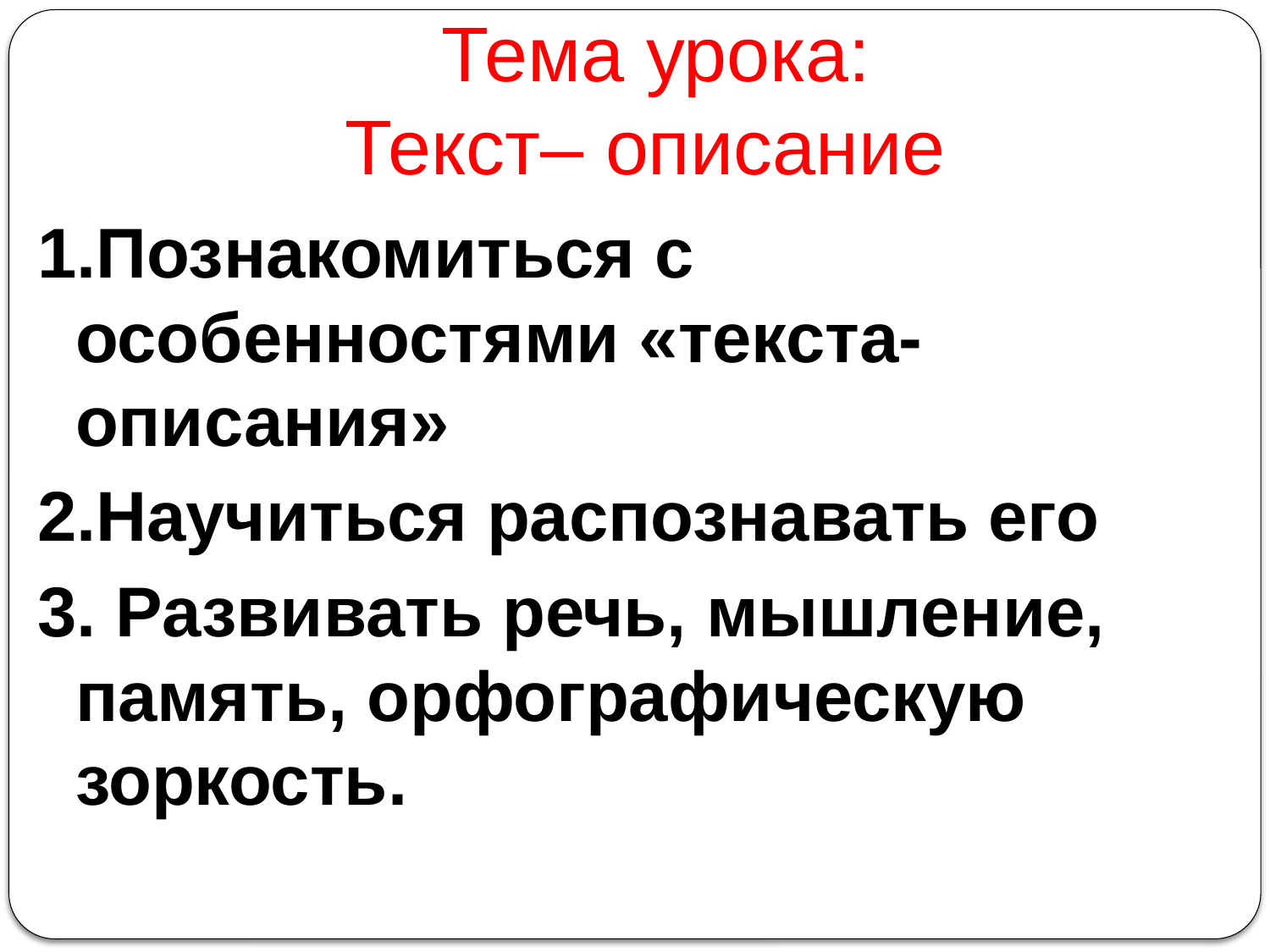

# Тема урока: Текст– описание
1.Познакомиться с особенностями «текста-описания»
2.Научиться распознавать его
3. Развивать речь, мышление, память, орфографическую зоркость.